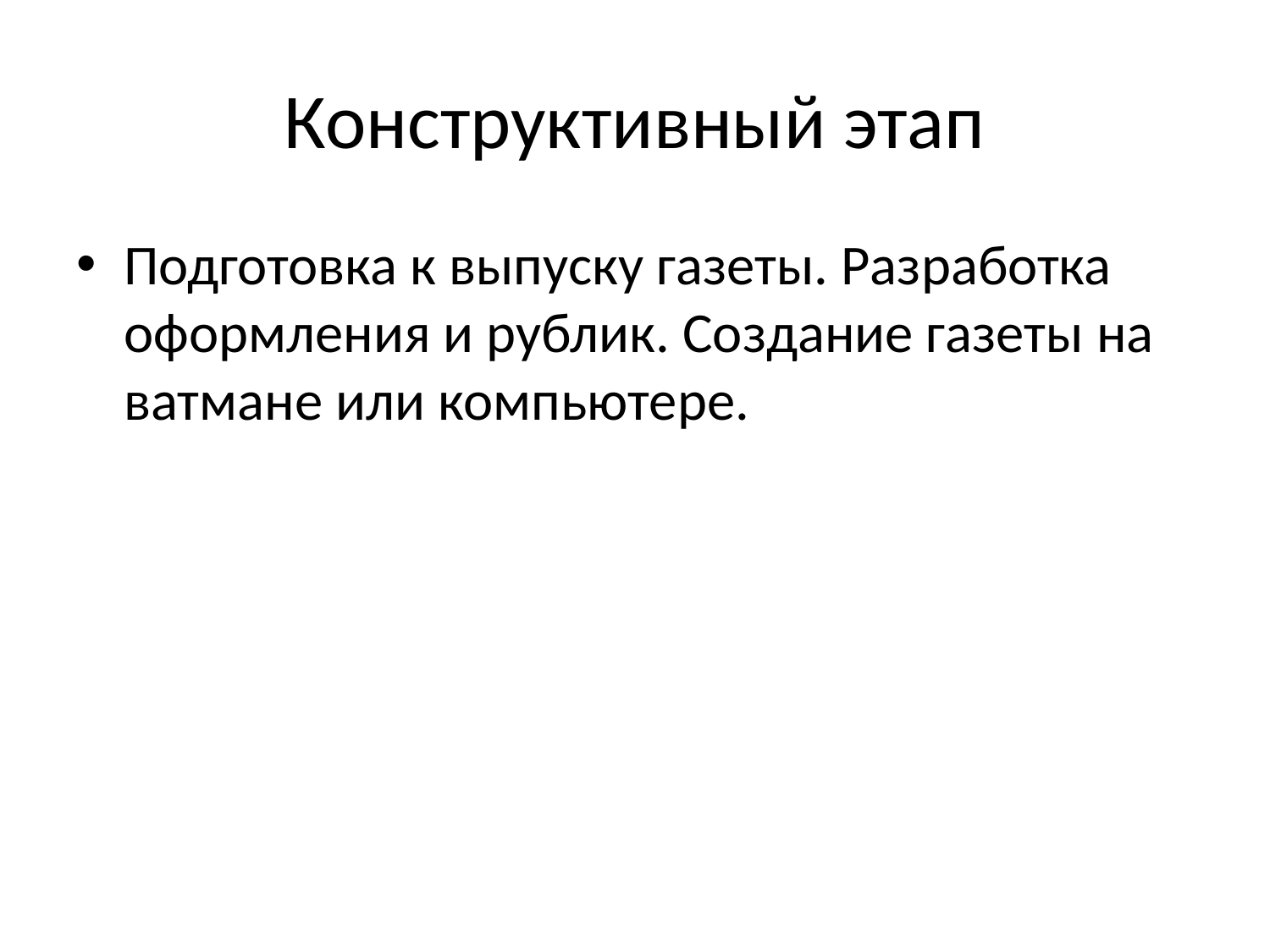

# Конструктивный этап
Подготовка к выпуску газеты. Разработка оформления и рублик. Создание газеты на ватмане или компьютере.